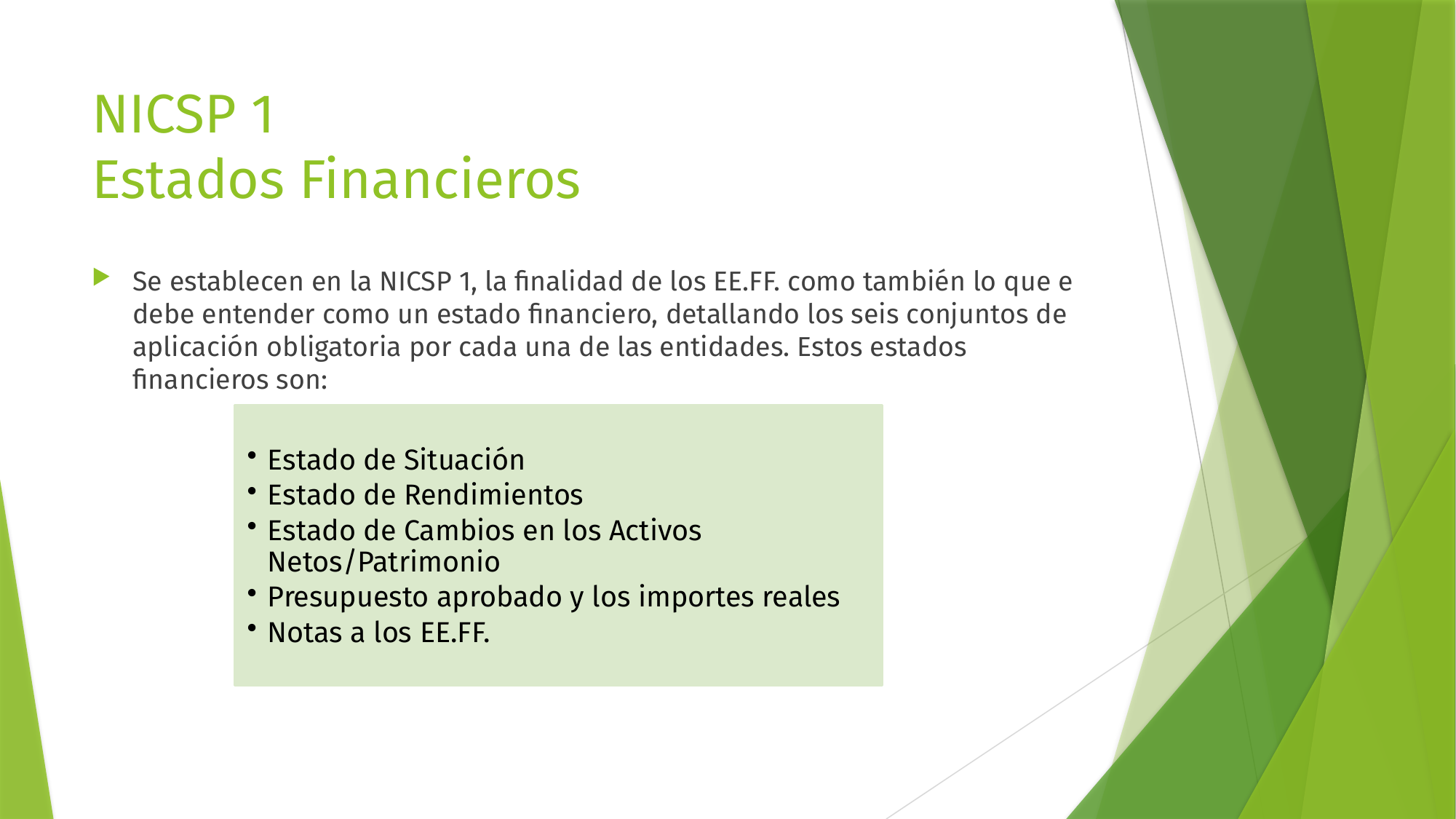

# NICSP 1 Estados Financieros
Se establecen en la NICSP 1, la finalidad de los EE.FF. como también lo que e debe entender como un estado financiero, detallando los seis conjuntos de aplicación obligatoria por cada una de las entidades. Estos estados financieros son:

Estado de Situación
Estado de Rendimientos
Estado de Cambios en los Activos Netos/Patrimonio
Presupuesto aprobado y los importes reales
Notas a los EE.FF.